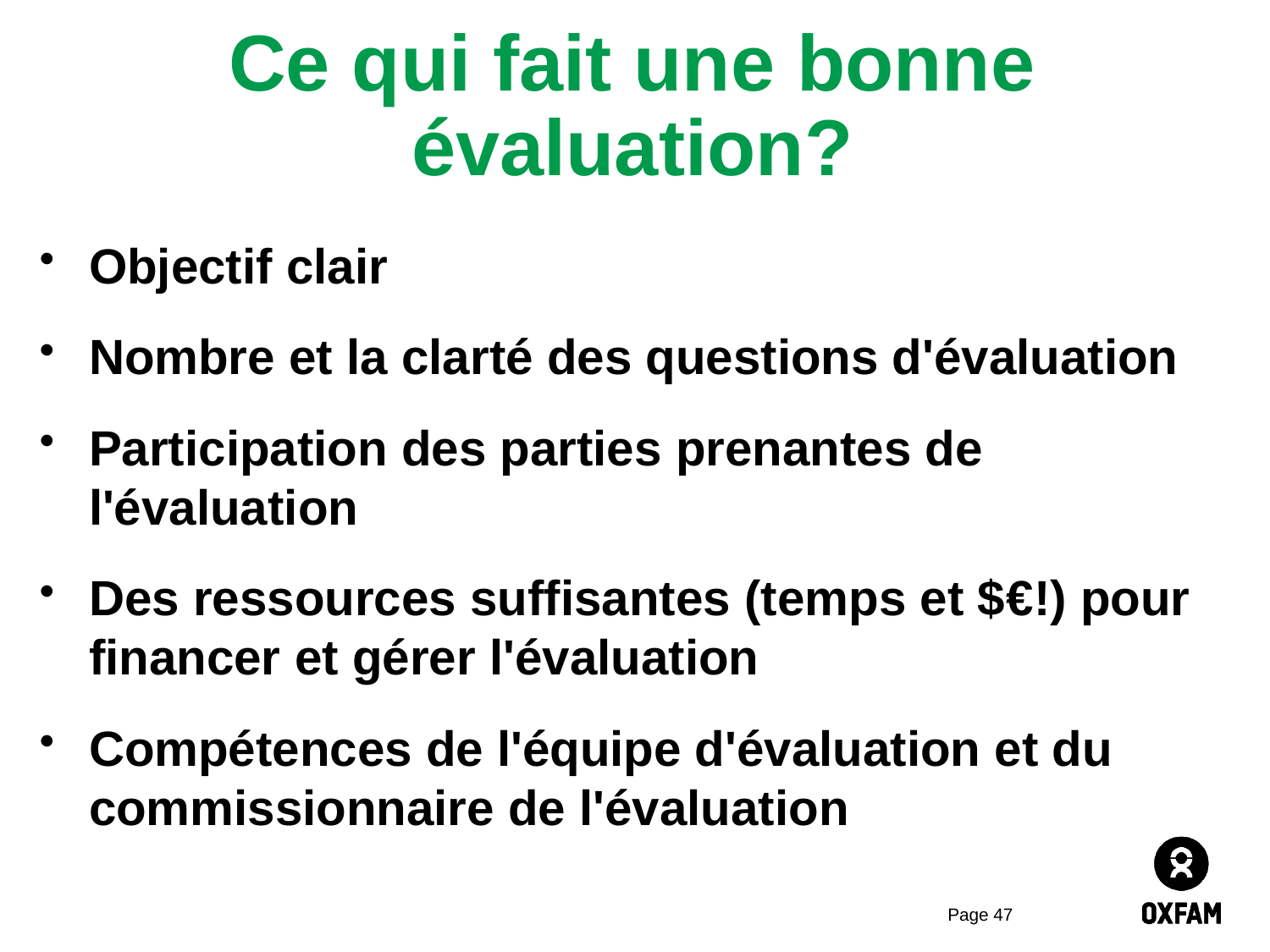

Ce qui fait une bonne évaluation?
Objectif clair
Nombre et la clarté des questions d'évaluation
Participation des parties prenantes de l'évaluation
Des ressources suffisantes (temps et $€!) pour financer et gérer l'évaluation
Compétences de l'équipe d'évaluation et du commissionnaire de l'évaluation

Page 47